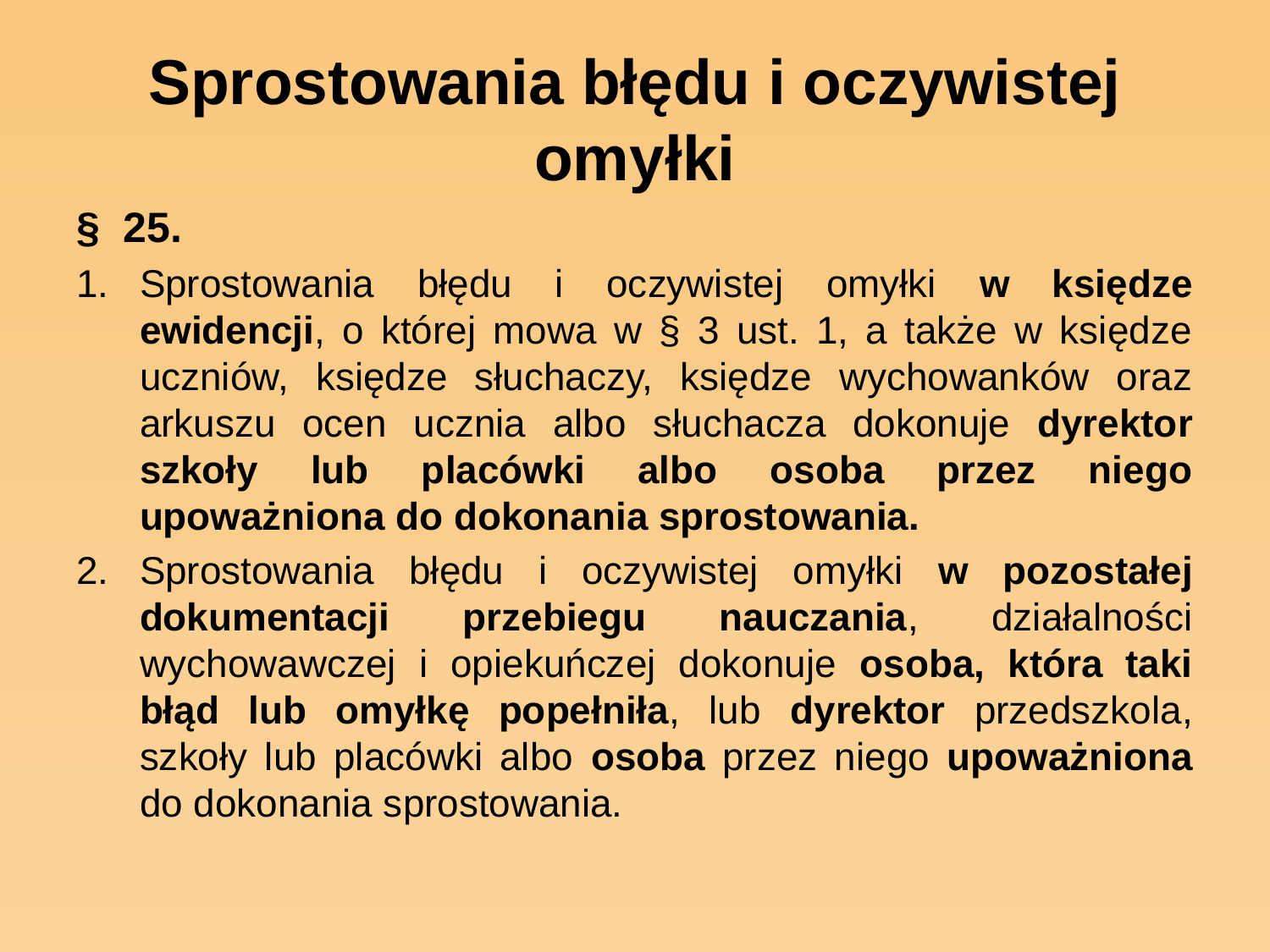

# Sprostowania błędu i oczywistej omyłki
§  25.
Sprostowania błędu i oczywistej omyłki w księdze ewidencji, o której mowa w § 3 ust. 1, a także w księdze uczniów, księdze słuchaczy, księdze wychowanków oraz arkuszu ocen ucznia albo słuchacza dokonuje dyrektor szkoły lub placówki albo osoba przez niego upoważniona do dokonania sprostowania.
Sprostowania błędu i oczywistej omyłki w pozostałej dokumentacji przebiegu nauczania, działalności wychowawczej i opiekuńczej dokonuje osoba, która taki błąd lub omyłkę popełniła, lub dyrektor przedszkola, szkoły lub placówki albo osoba przez niego upoważniona do dokonania sprostowania.